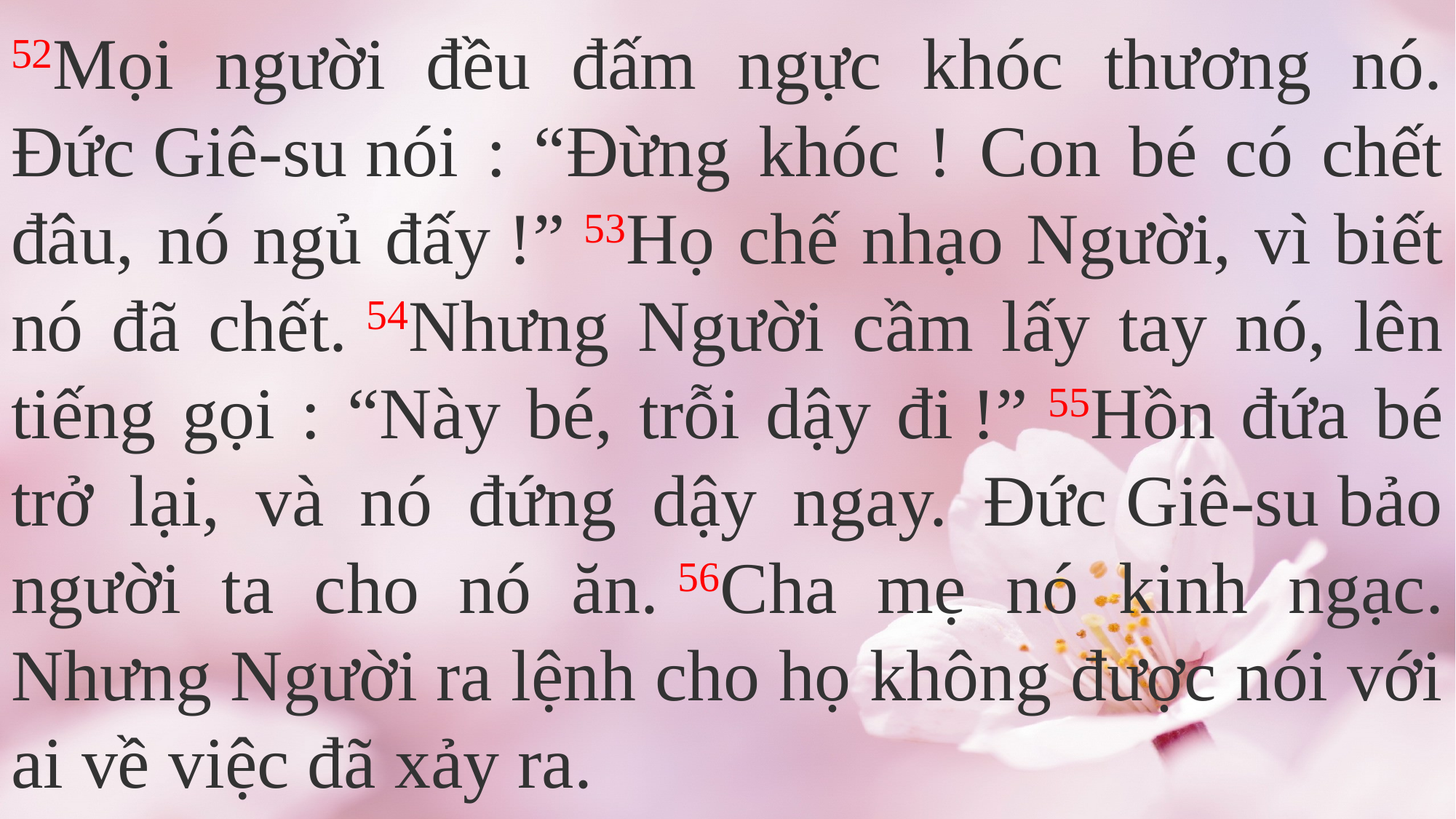

52Mọi người đều đấm ngực khóc thương nó. Đức Giê-su nói : “Đừng khóc ! Con bé có chết đâu, nó ngủ đấy !” 53Họ chế nhạo Người, vì biết nó đã chết. 54Nhưng Người cầm lấy tay nó, lên tiếng gọi : “Này bé, trỗi dậy đi !” 55Hồn đứa bé trở lại, và nó đứng dậy ngay. Đức Giê-su bảo người ta cho nó ăn. 56Cha mẹ nó kinh ngạc. Nhưng Người ra lệnh cho họ không được nói với ai về việc đã xảy ra.